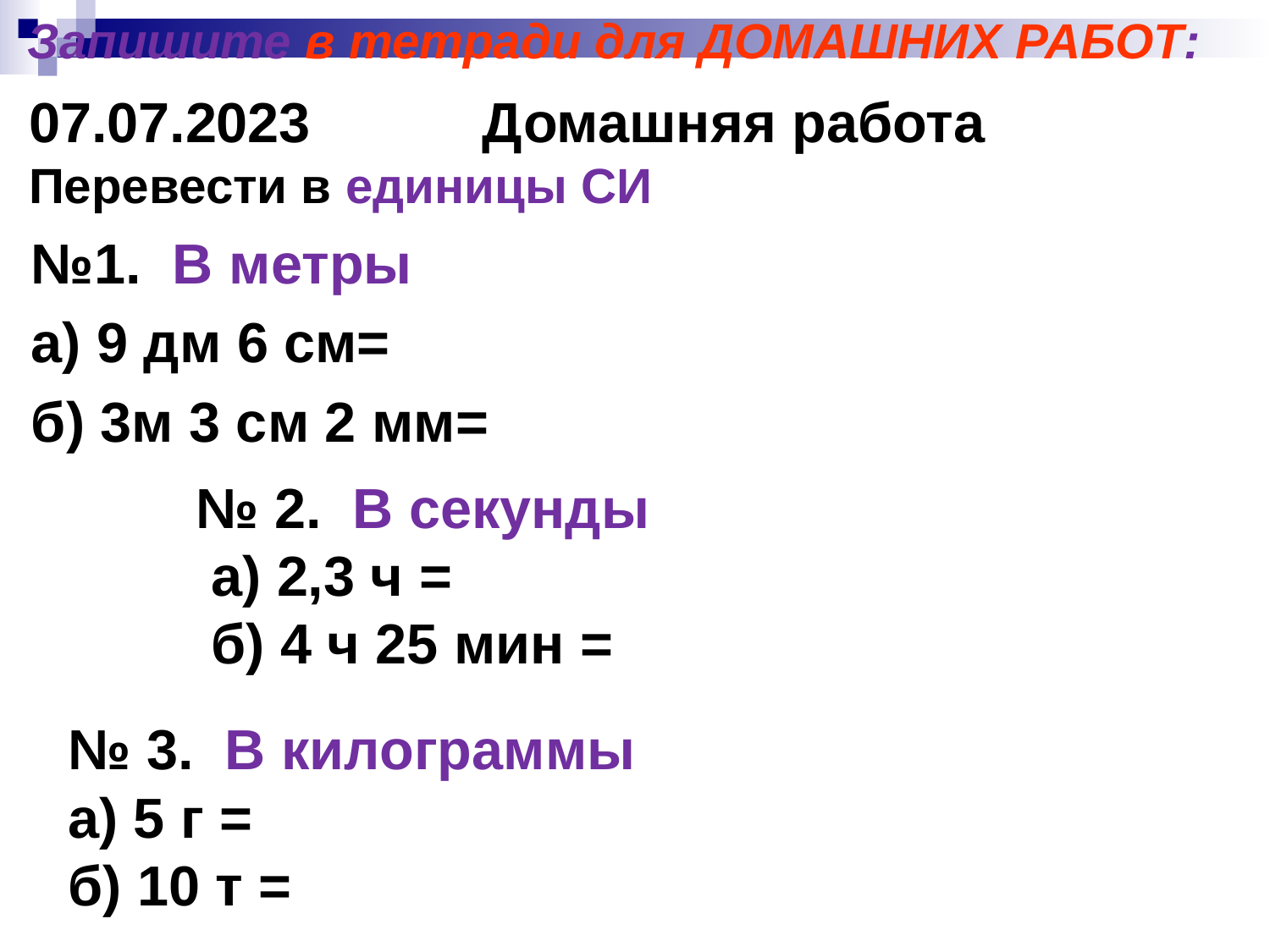

# Запишите в тетради для ДОМАШНИХ РАБОТ:
07.07.2023           Домашняя работа
Перевести в единицы СИ
№1.  В метры
а) 9 дм 6 см=
б) 3м 3 см 2 мм=

№ 2.  В секунды
 а) 2,3 ч =
 б) 4 ч 25 мин =

№ 3.  В килограммы
а) 5 г =
б) 10 т =